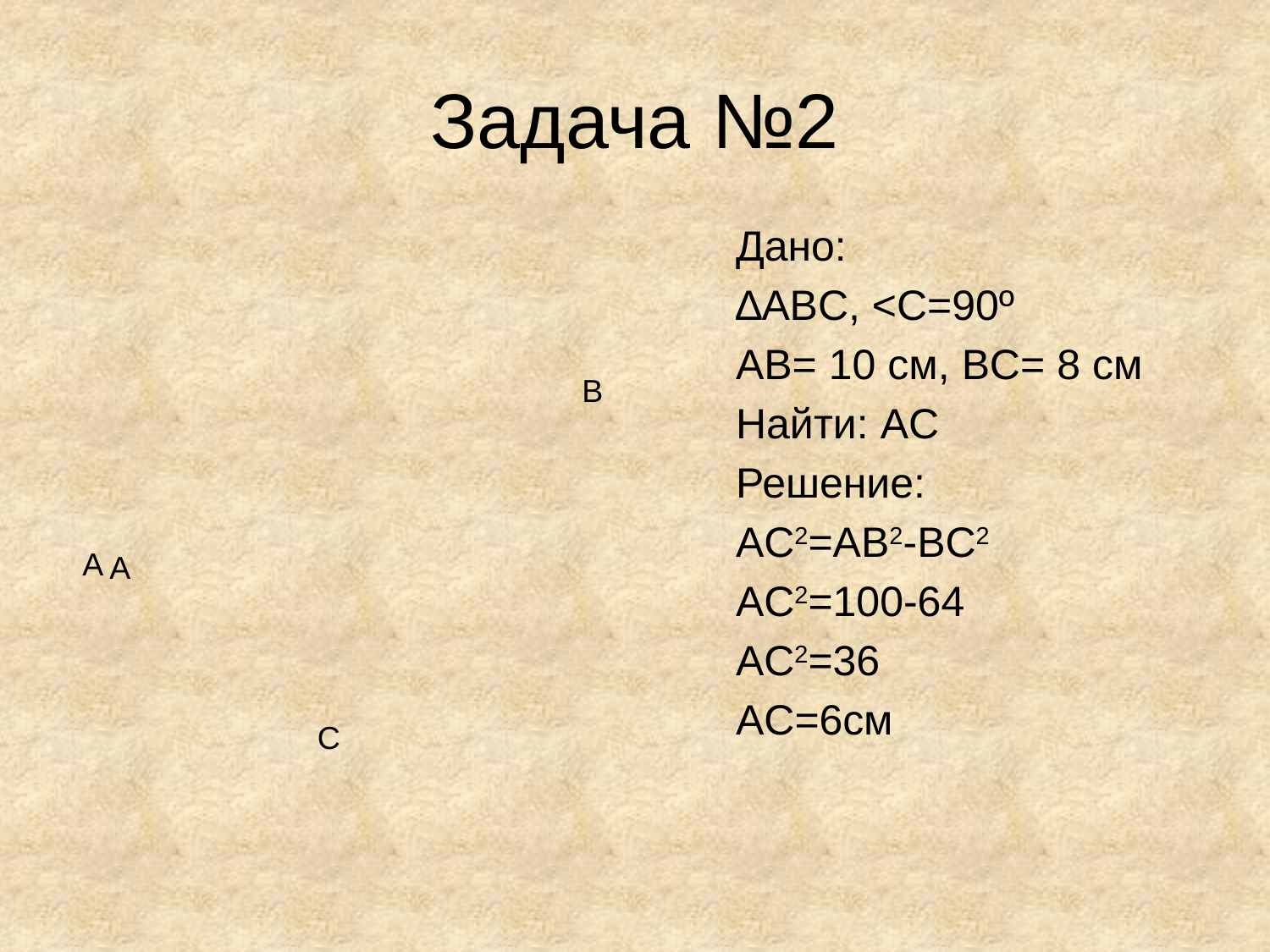

# Задача №2
Дано:
∆ABC, <C=90º
AB= 10 см, BC= 8 см
Найти: AC
Решение:
AC2=AB2-BC2
AC2=100-64
AC2=36
AC=6см
В

А
А
С